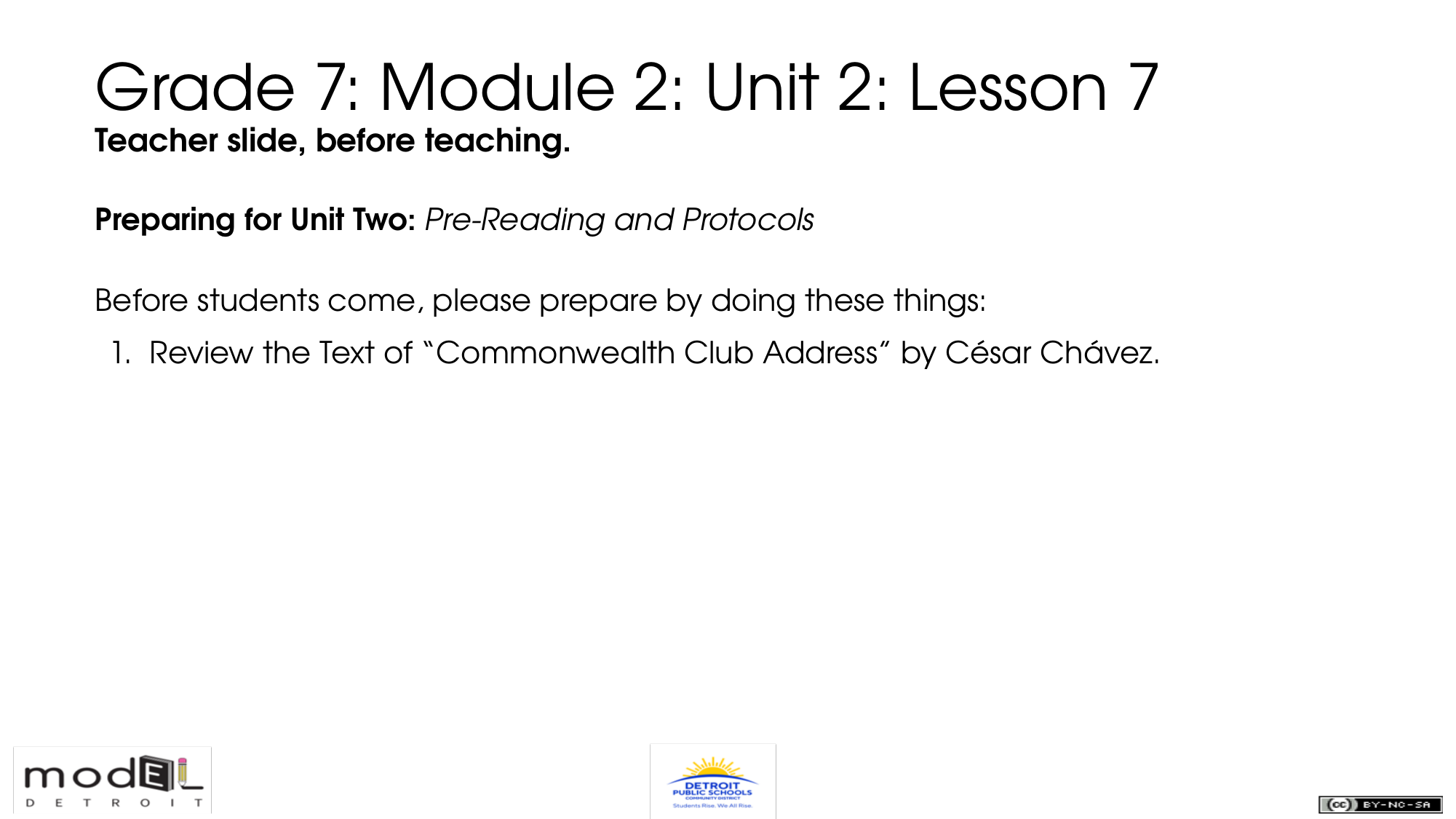

Grade 7: Module 2: Unit 2: Lesson 7
Teacher slide, before teaching.
Preparing for Unit Two: Pre-Reading and Protocols

Before students come, please prepare by doing these things:
Review the Text of “Commonwealth Club Address” by César Chávez.